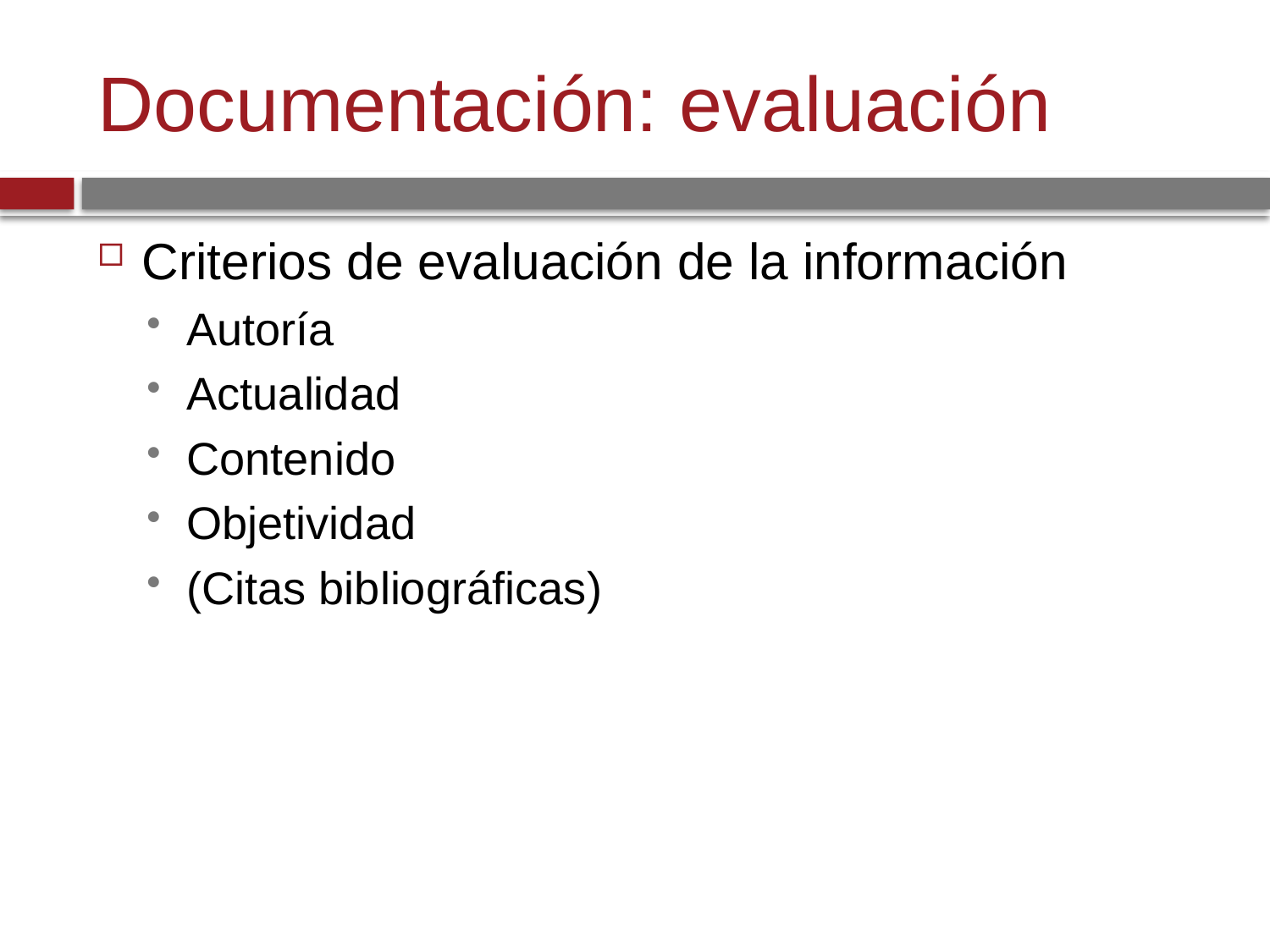

# Documentación: evaluación
Criterios de evaluación de la información
Autoría
Actualidad
Contenido
Objetividad
(Citas bibliográficas)